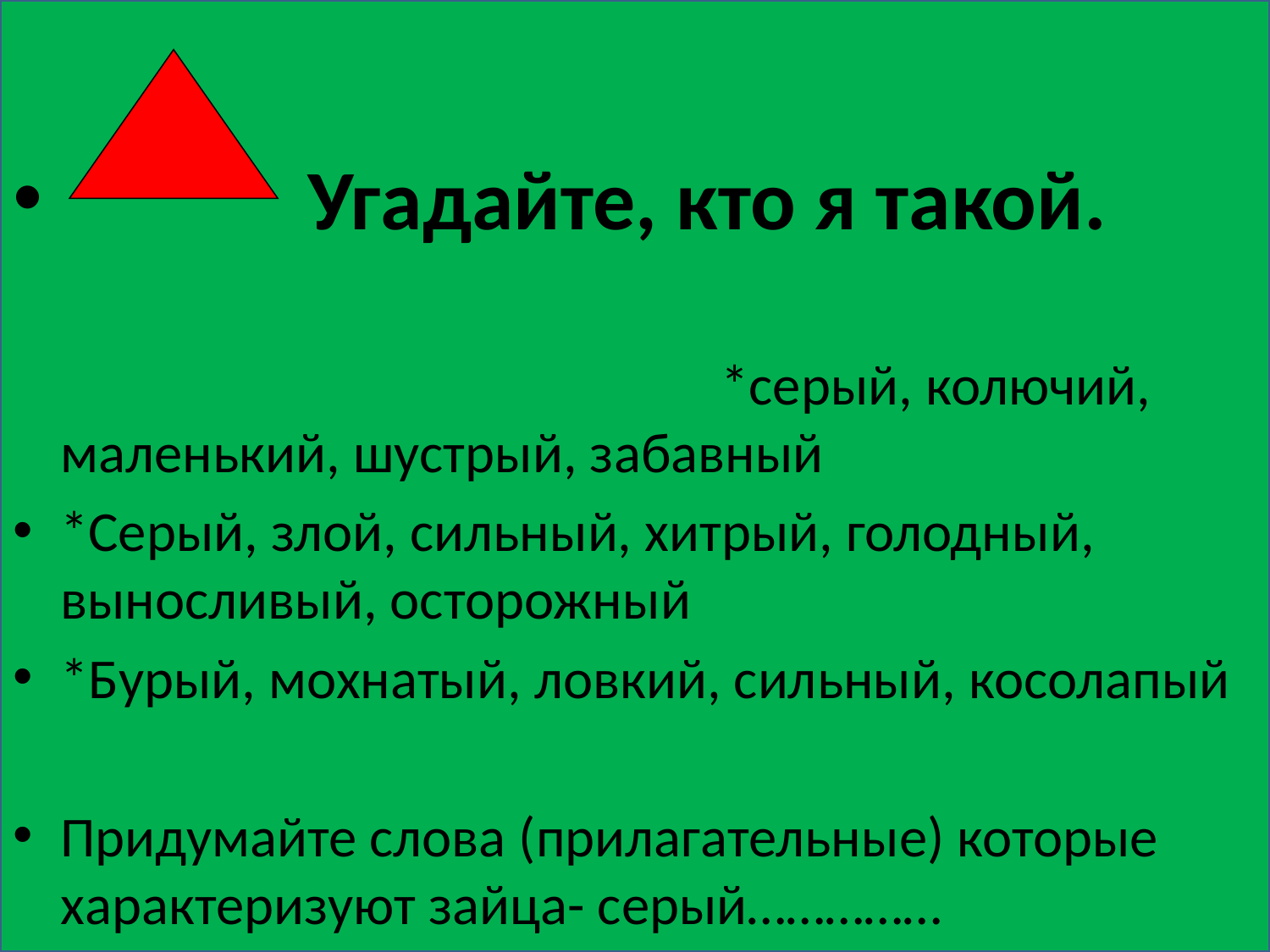

Угадайте, кто я такой.                                                                                                                                               *серый, колючий, маленький, шустрый, забавный
*Серый, злой, сильный, хитрый, голодный, выносливый, осторожный
*Бурый, мохнатый, ловкий, сильный, косолапый

Придумайте слова (прилагательные) которые характеризуют зайца- серый……………